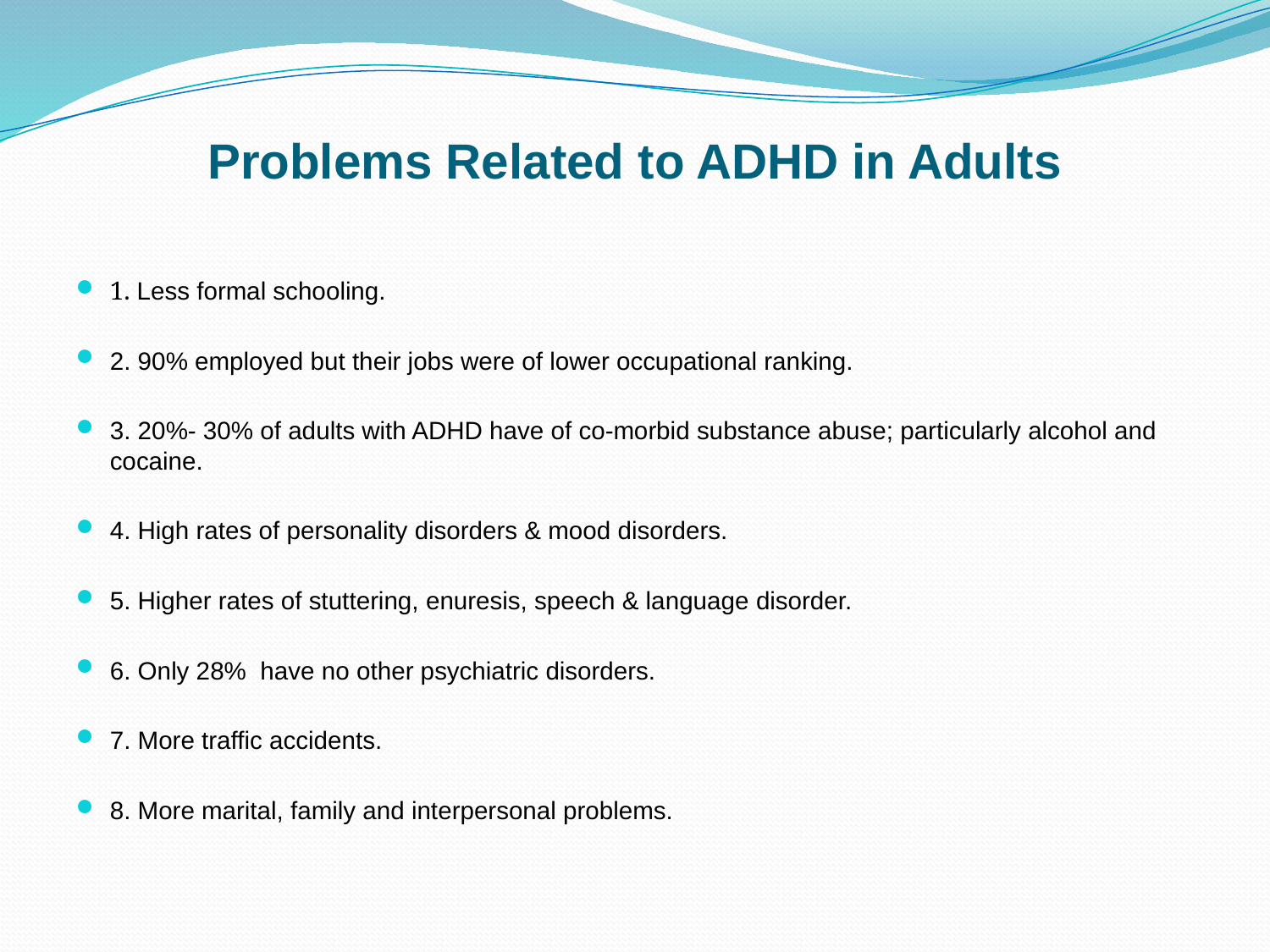

# Problems Related to ADHD in Adults
1. Less formal schooling.

2. 90% employed but their jobs were of lower occupational ranking.

3. 20%- 30% of adults with ADHD have of co-morbid substance abuse; particularly alcohol and cocaine.

4. High rates of personality disorders & mood disorders.

5. Higher rates of stuttering, enuresis, speech & language disorder.

6. Only 28%  have no other psychiatric disorders.

7. More traffic accidents.

8. More marital, family and interpersonal problems.